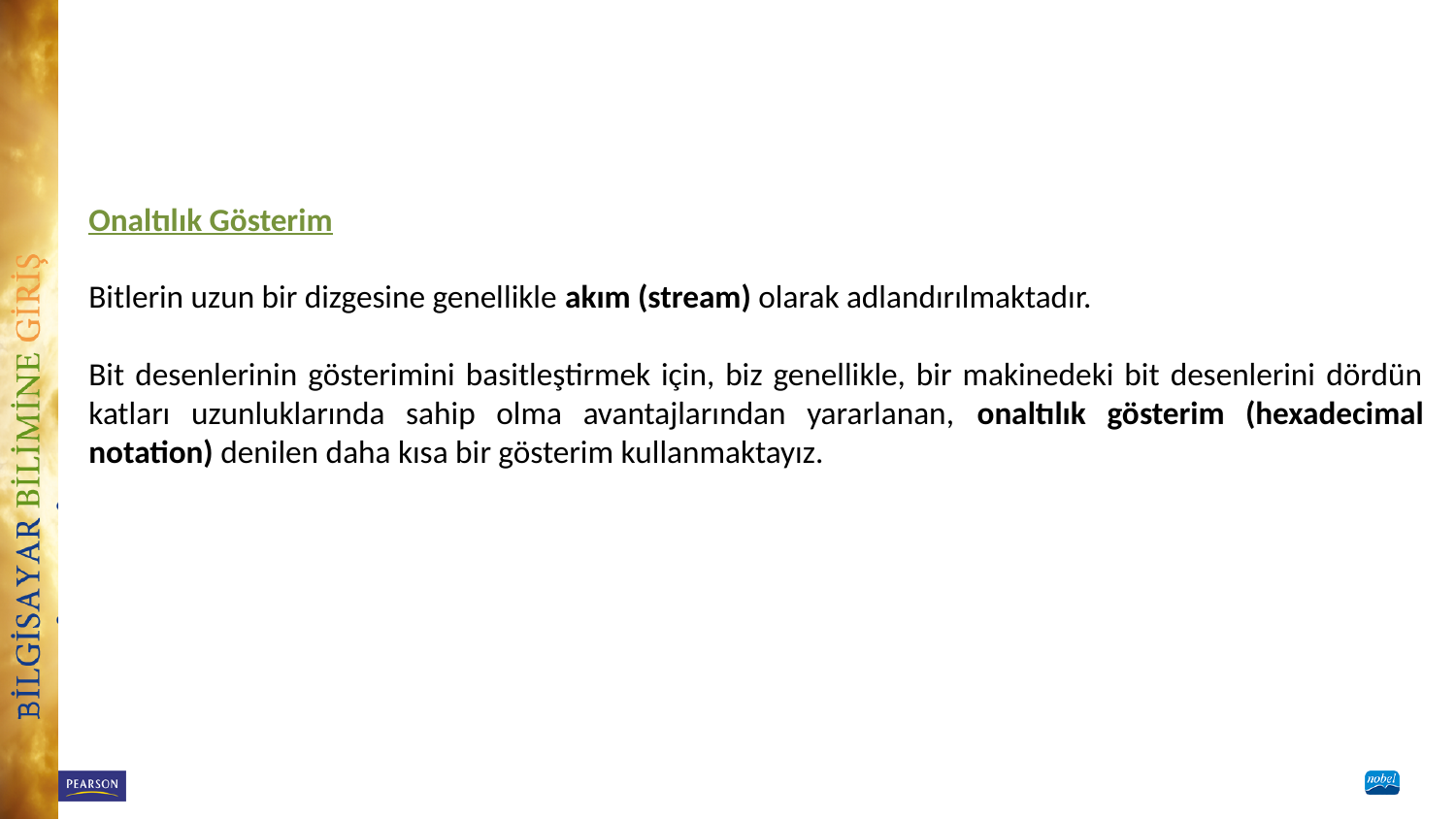

Onaltılık Gösterim

Bitlerin uzun bir dizgesine genellikle akım (stream) olarak adlandırılmaktadır.

Bit desenlerinin gösterimini basitleştirmek için, biz genellikle, bir makinedeki bit desenlerini dördün katları uzunluklarında sahip olma avantajlarından yararlanan, onaltılık gösterim (hexadecimal notation) denilen daha kısa bir gösterim kullanmaktayız.